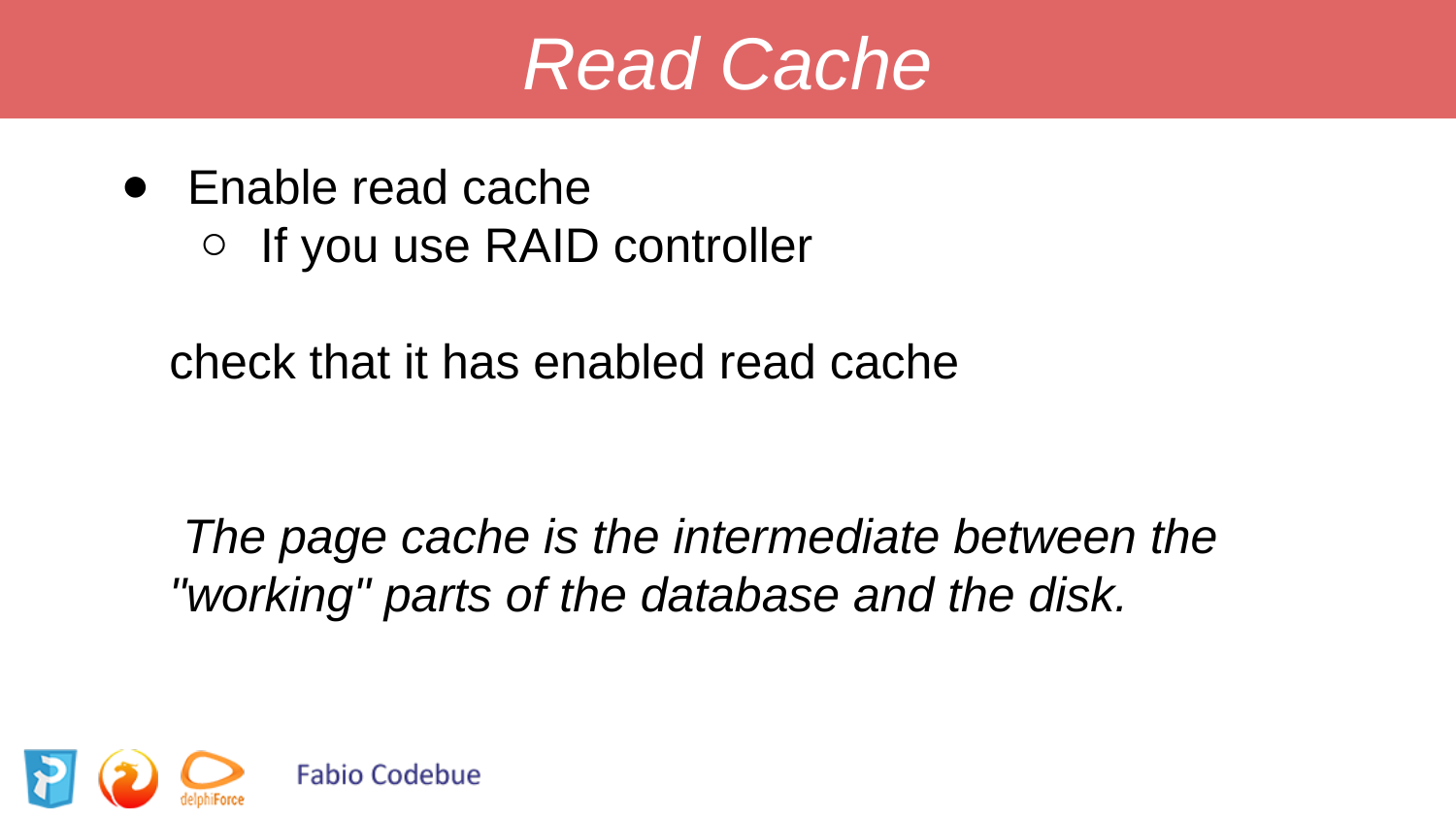

# Read Cache
Enable read cache
If you use RAID controller

check that it has enabled read cache

 The page cache is the intermediate between the "working" parts of the database and the disk.